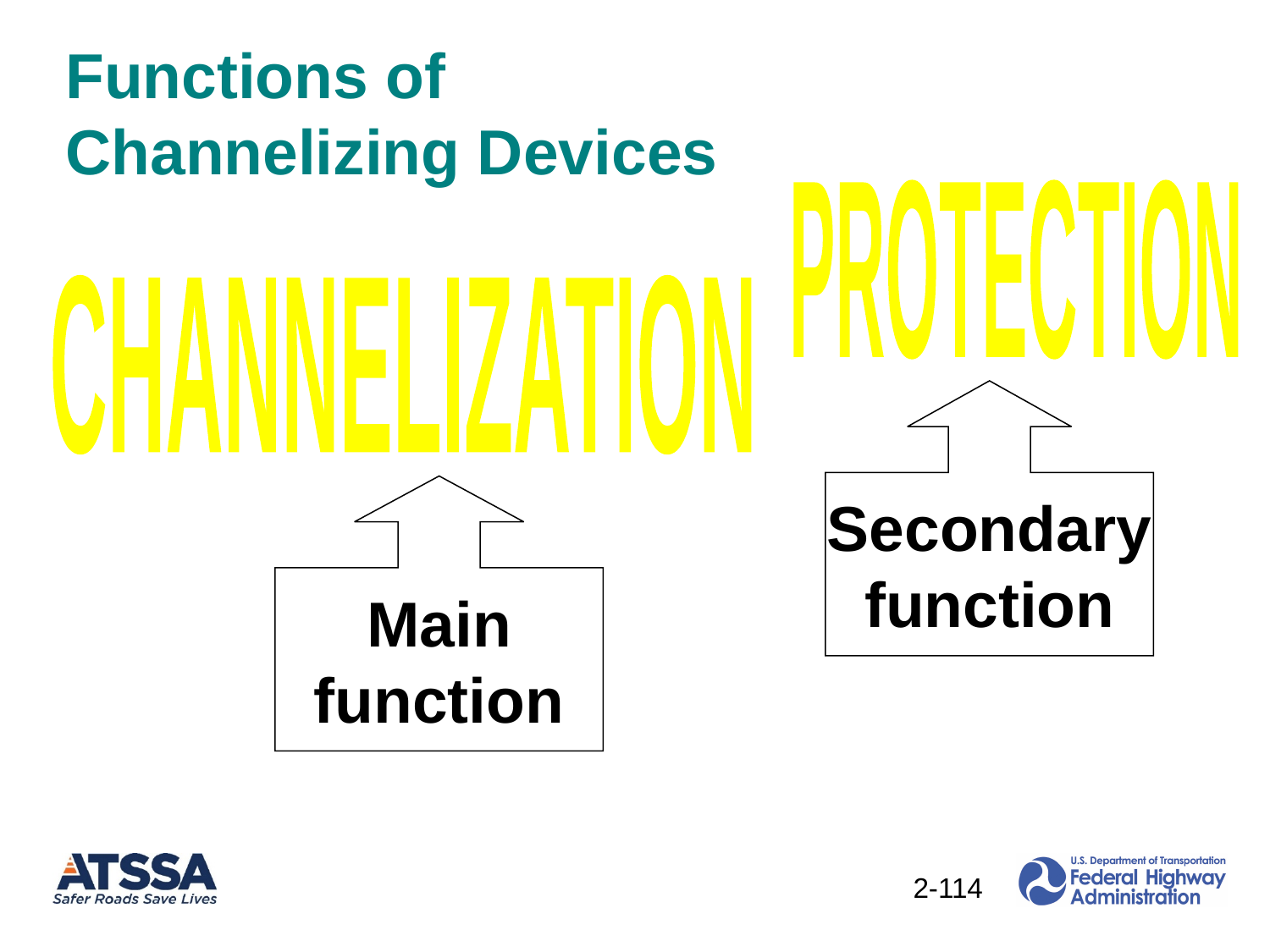

# Functions of Channelizing Devices
PROTECTION
Secondary
function
CHANNELIZATION
Main
function